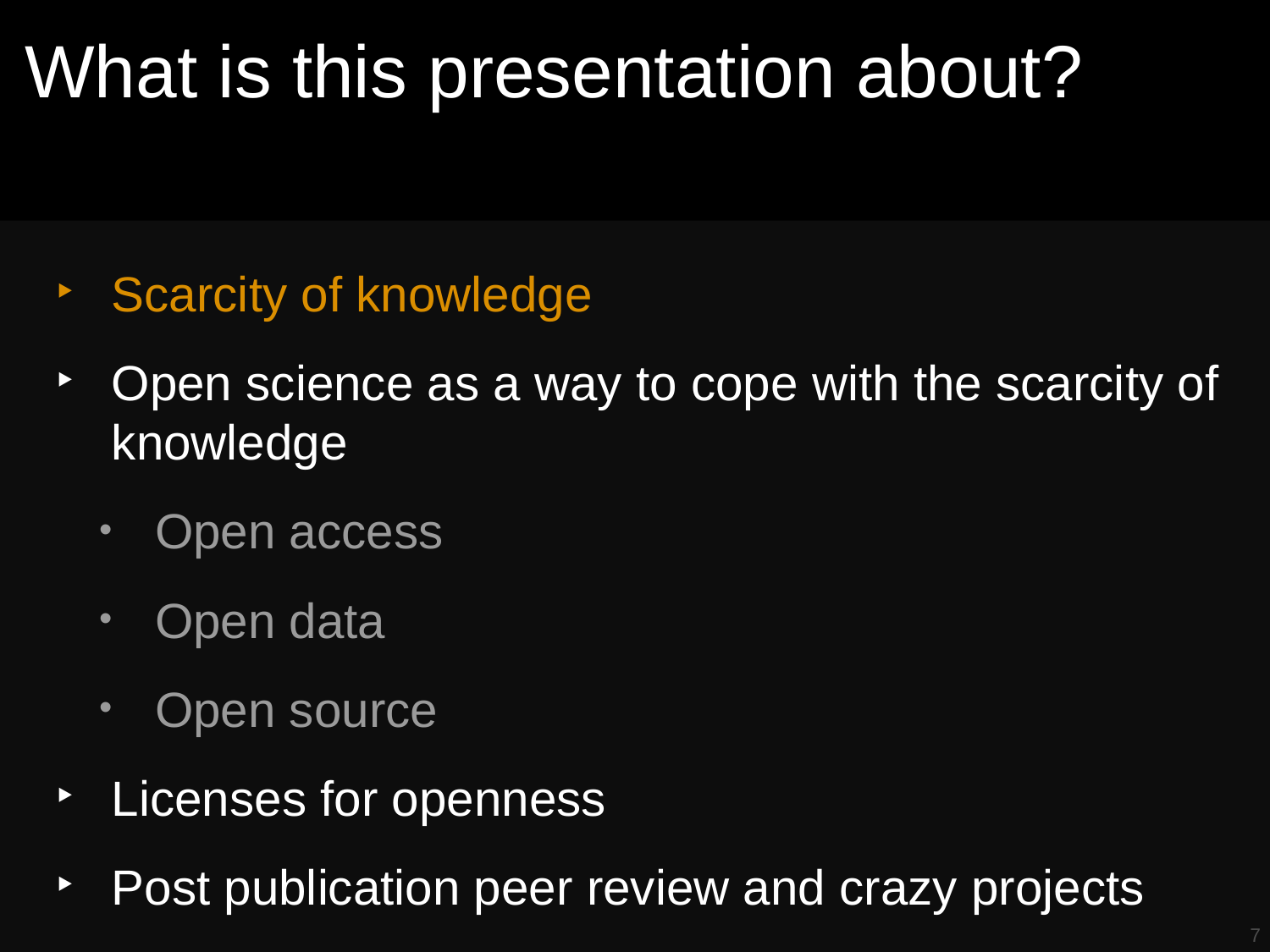

# What is this presentation about?

Scarcity of knowledge
Open science as a way to cope with the scarcity of knowledge
Open access
Open data
Open source
Licenses for openness
Post publication peer review and crazy projects
7